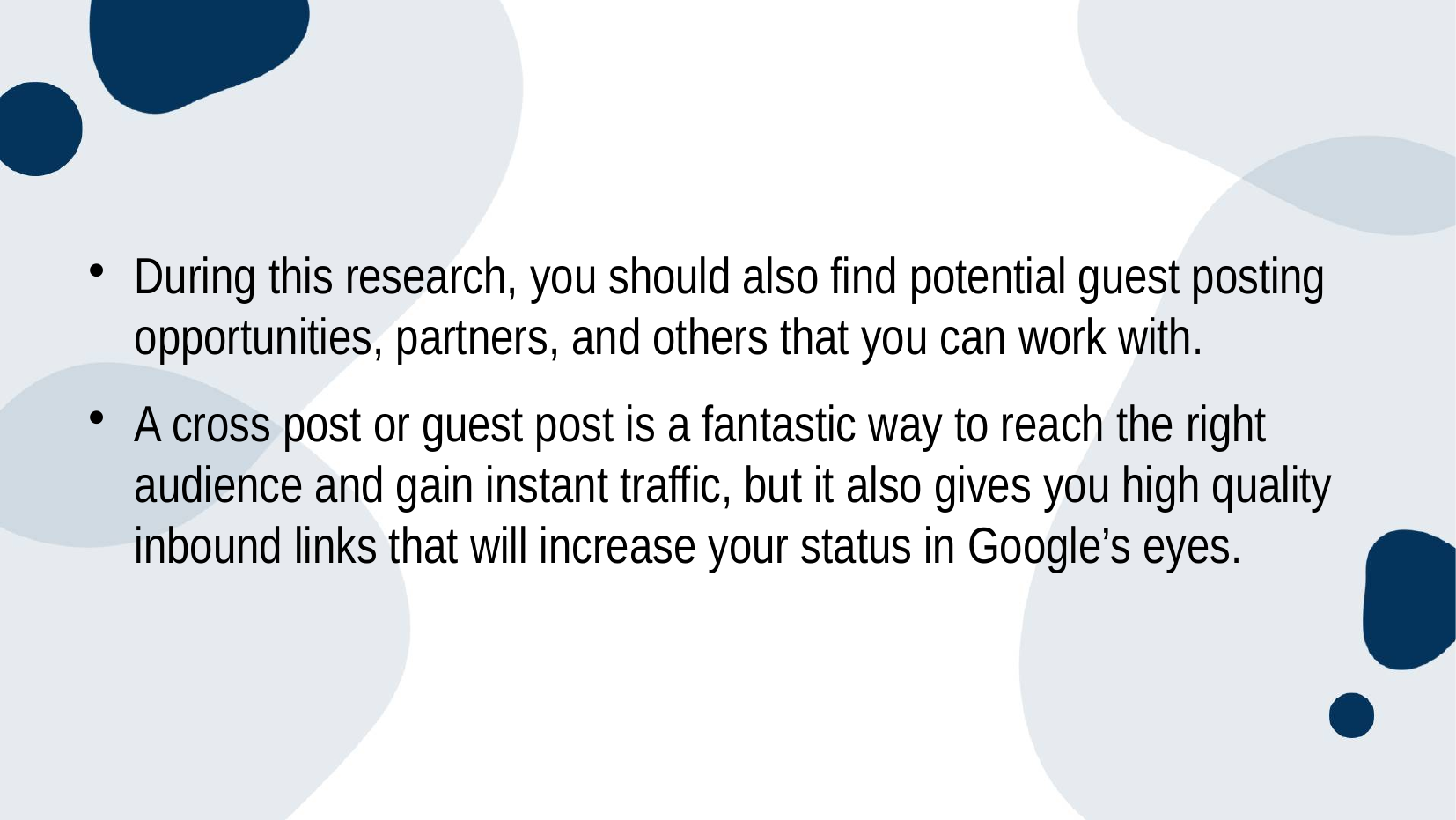

During this research, you should also find potential guest posting opportunities, partners, and others that you can work with.
A cross post or guest post is a fantastic way to reach the right audience and gain instant traffic, but it also gives you high quality inbound links that will increase your status in Google’s eyes.